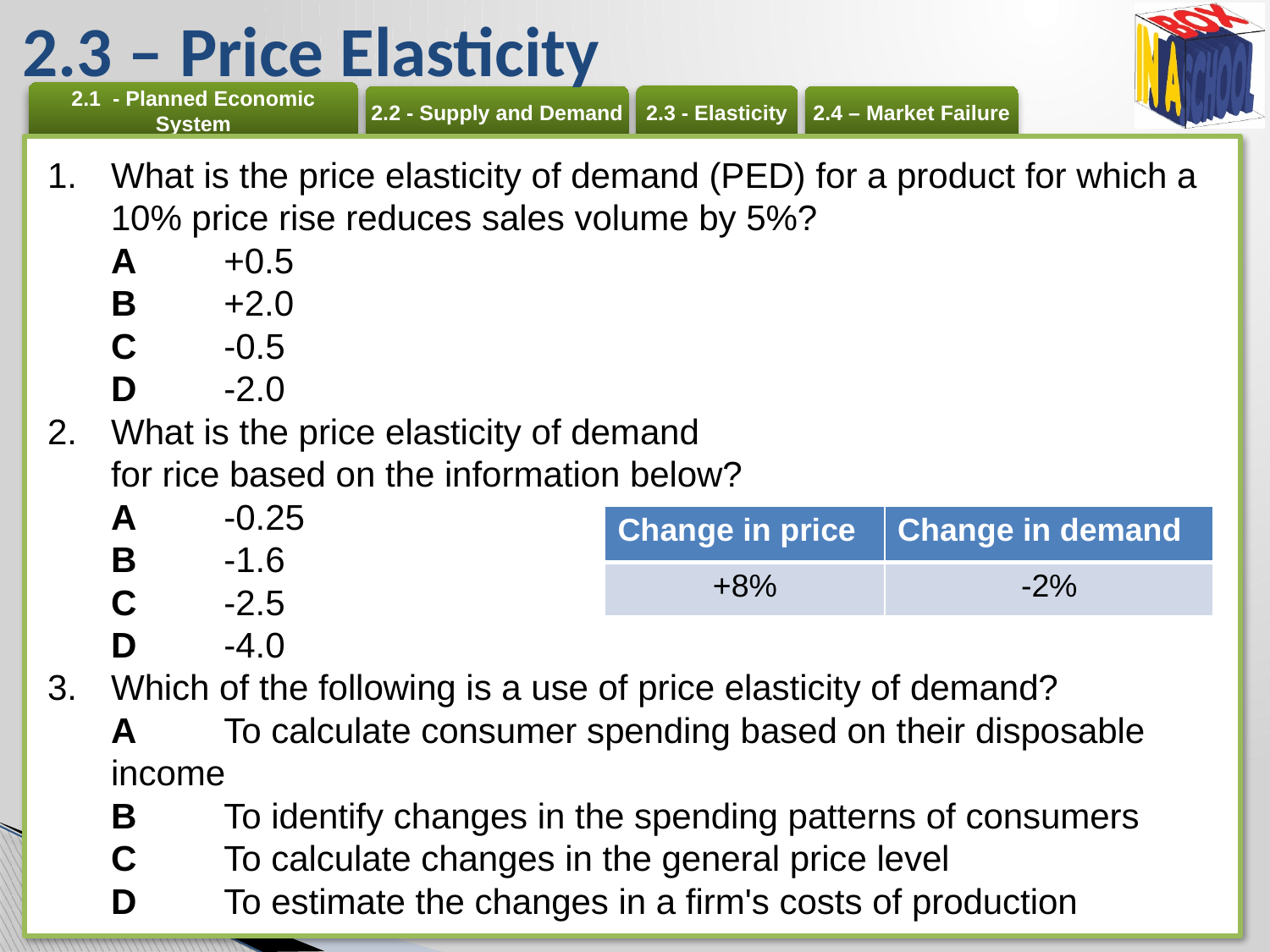

# 2.3 – Price Elasticity
What is the price elasticity of demand (PED) for a product for which a 10% price rise reduces sales volume by 5%?
A 	+0.5
B 	+2.0
C 	-0.5
D 	-2.0
What is the price elasticity of demand
for rice based on the information below?
A 	-0.25
B 	-1.6
C 	-2.5
D 	-4.0
Which of the following is a use of price elasticity of demand?
A 	To calculate consumer spending based on their disposable income
B 	To identify changes in the spending patterns of consumers
C 	To calculate changes in the general price level
D 	To estimate the changes in a firm's costs of production
| Change in price | Change in demand |
| --- | --- |
| +8% | -2% |